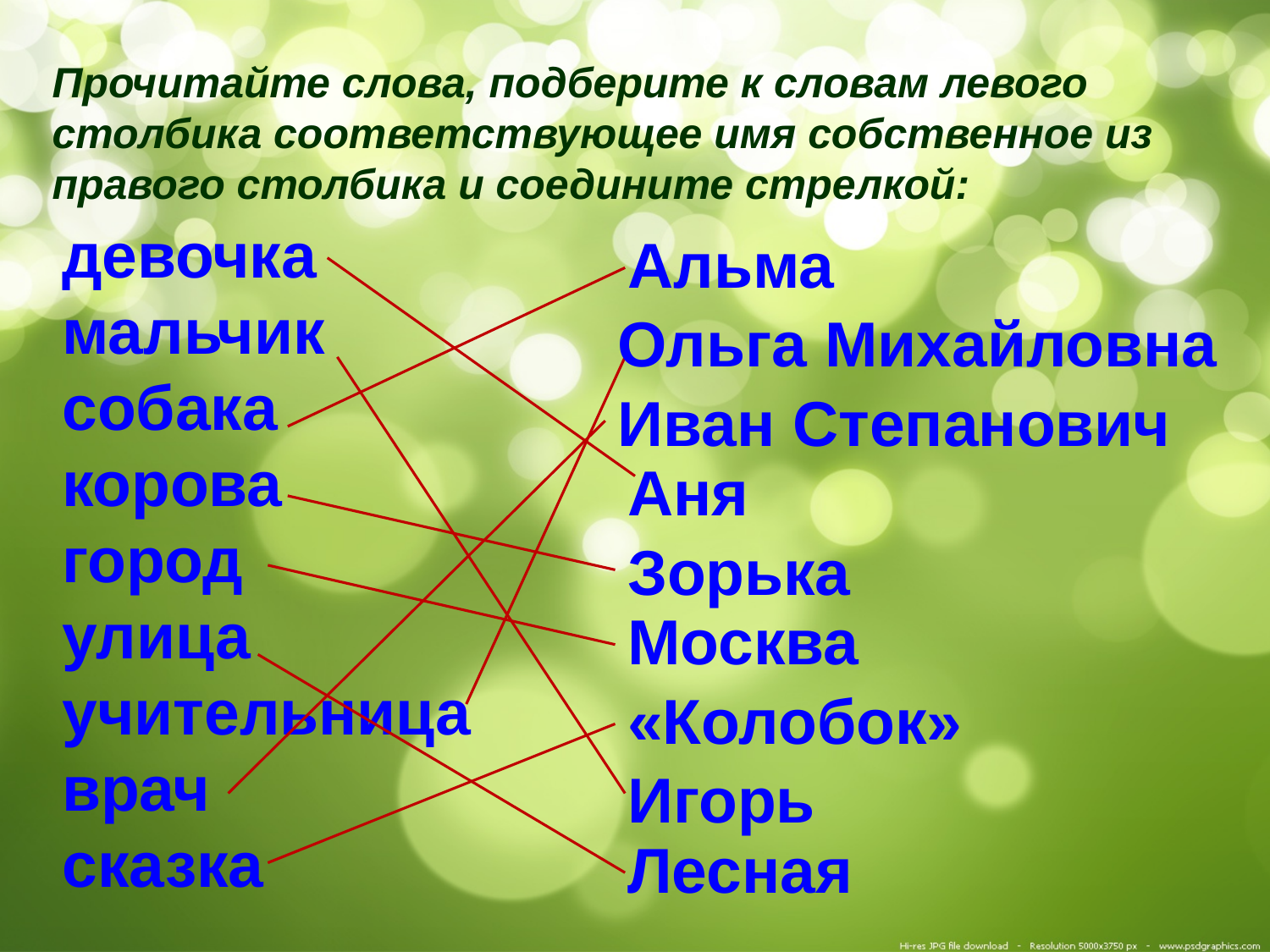

Прочитайте слова, подберите к словам левого столбика соответствующее имя собственное из правого столбика и соедините стрелкой:
девочка
мальчик
собака
корова
город
улица
учительница
врач
сказка
Альма
Ольга Михайловна
Иван Степанович
Аня
Зорька
Москва
«Колобок»
Игорь
Лесная